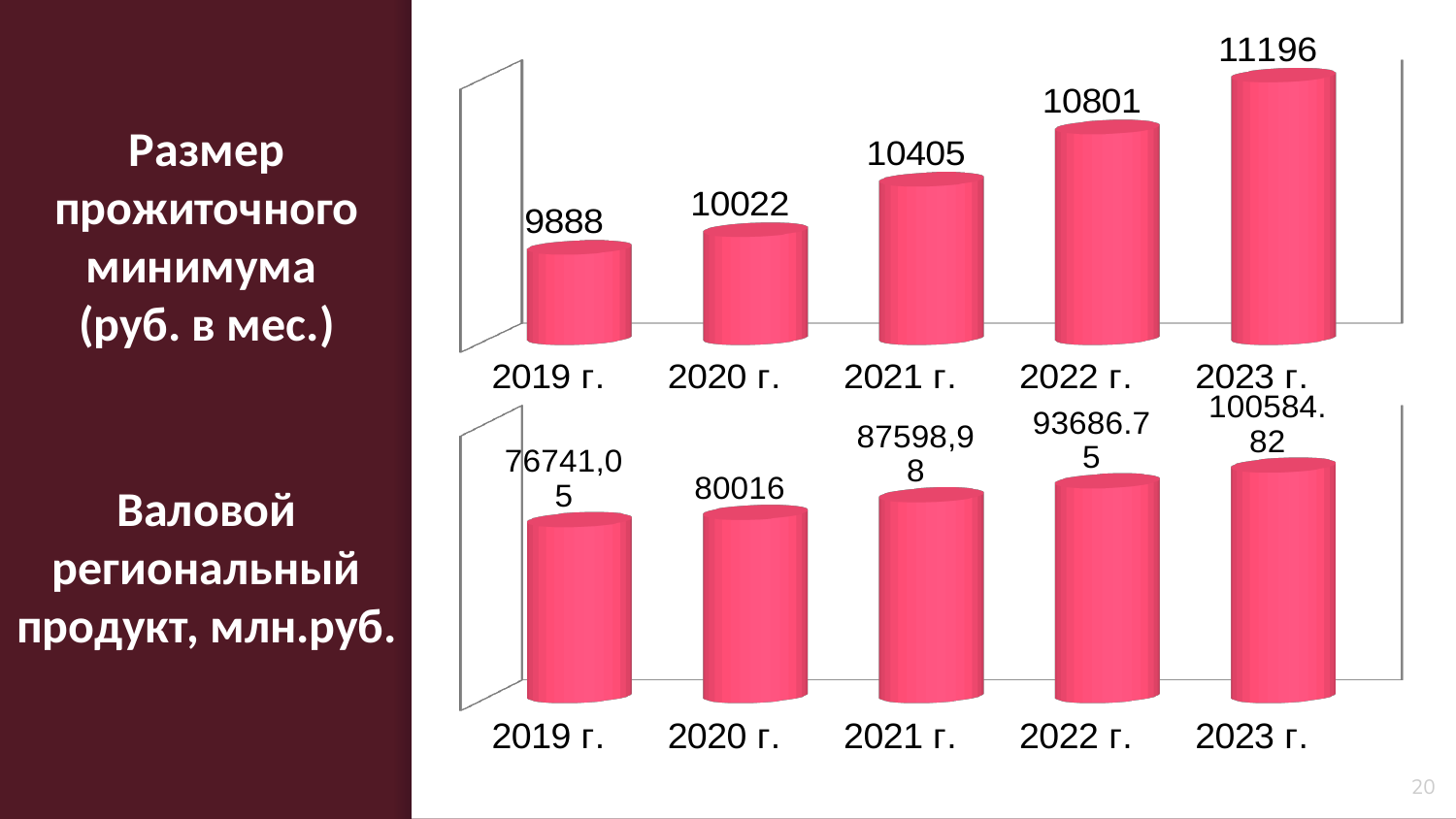

[unsupported chart]

# Размер прожиточного минимума (руб. в мес.)

[unsupported chart]

Валовой региональный продукт, млн.руб.
20